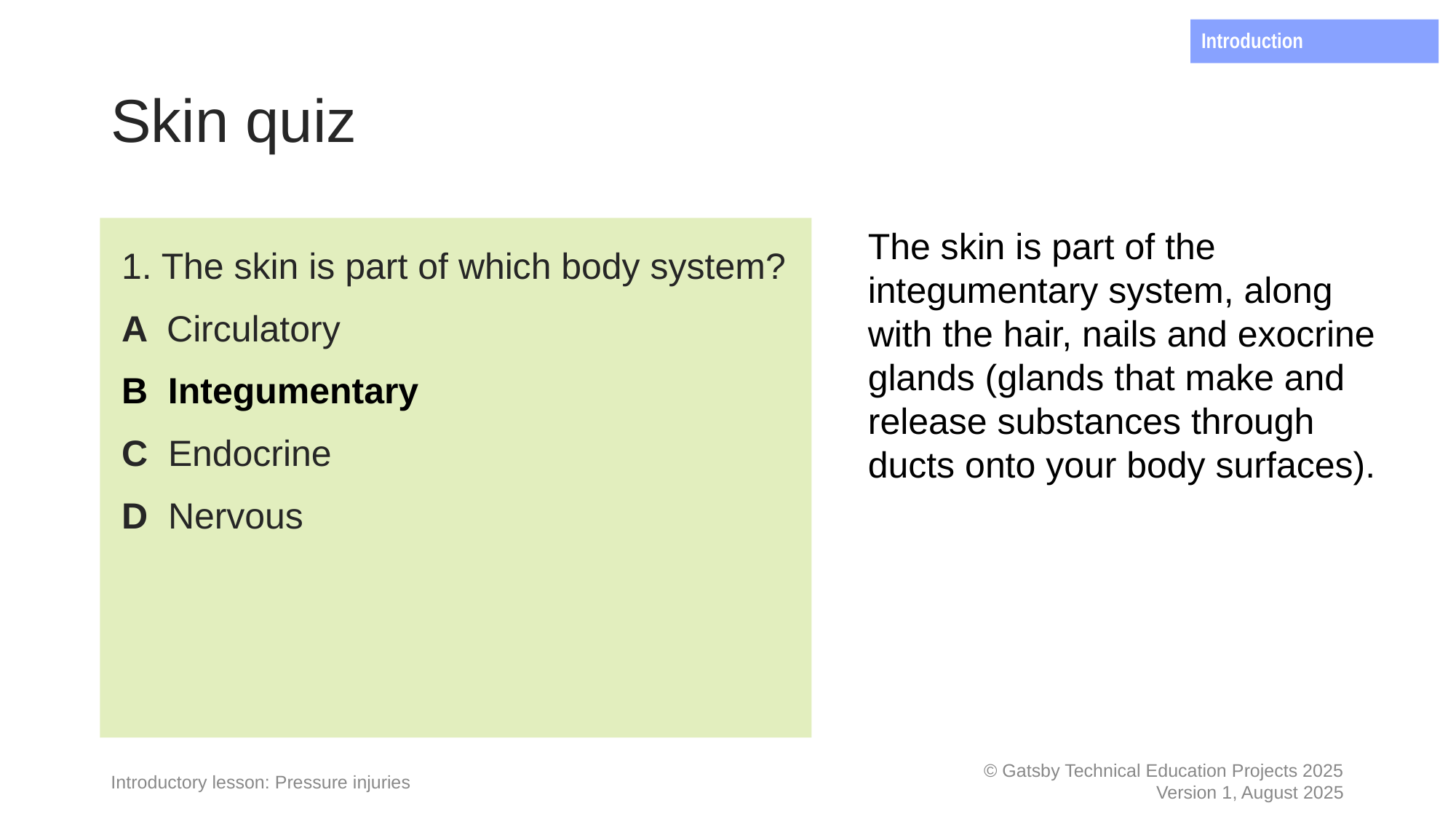

Introduction
# Skin quiz
1. The skin is part of which body system?
A  Circulatory
B  Integumentary
C  Endocrine
D  Nervous

The skin is part of the integumentary system, along with the hair, nails and exocrine glands (glands that make and release substances through ducts onto your body surfaces).
Introductory lesson: Pressure injuries